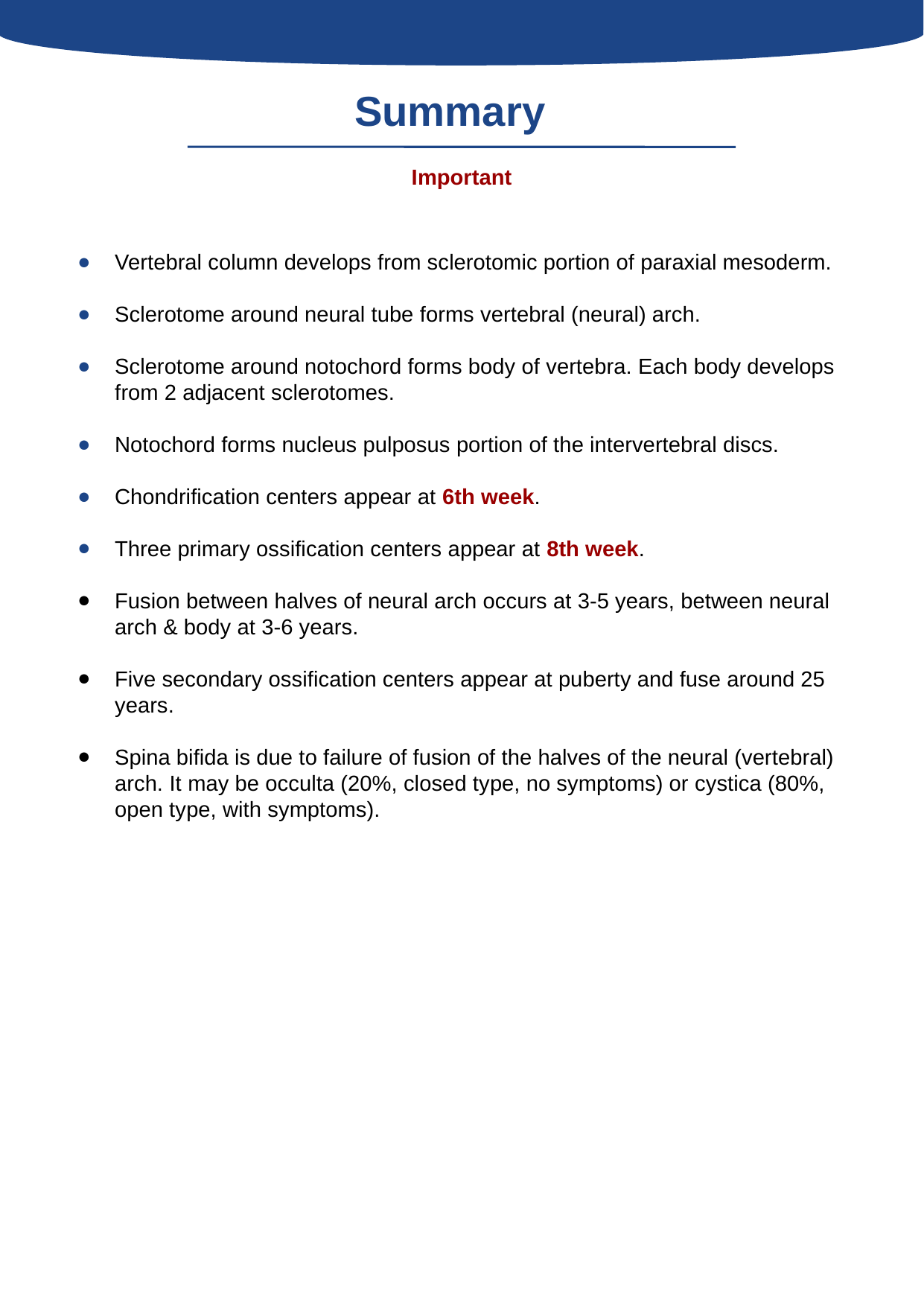

Summary
Important

Vertebral column develops from sclerotomic portion of paraxial mesoderm.

Sclerotome around neural tube forms vertebral (neural) arch.

Sclerotome around notochord forms body of vertebra. Each body develops from 2 adjacent sclerotomes.

Notochord forms nucleus pulposus portion of the intervertebral discs.

Chondrification centers appear at 6th week.

Three primary ossification centers appear at 8th week.

Fusion between halves of neural arch occurs at 3-5 years, between neural arch & body at 3-6 years.

Five secondary ossification centers appear at puberty and fuse around 25 years.

Spina bifida is due to failure of fusion of the halves of the neural (vertebral) arch. It may be occulta (20%, closed type, no symptoms) or cystica (80%, open type, with symptoms).